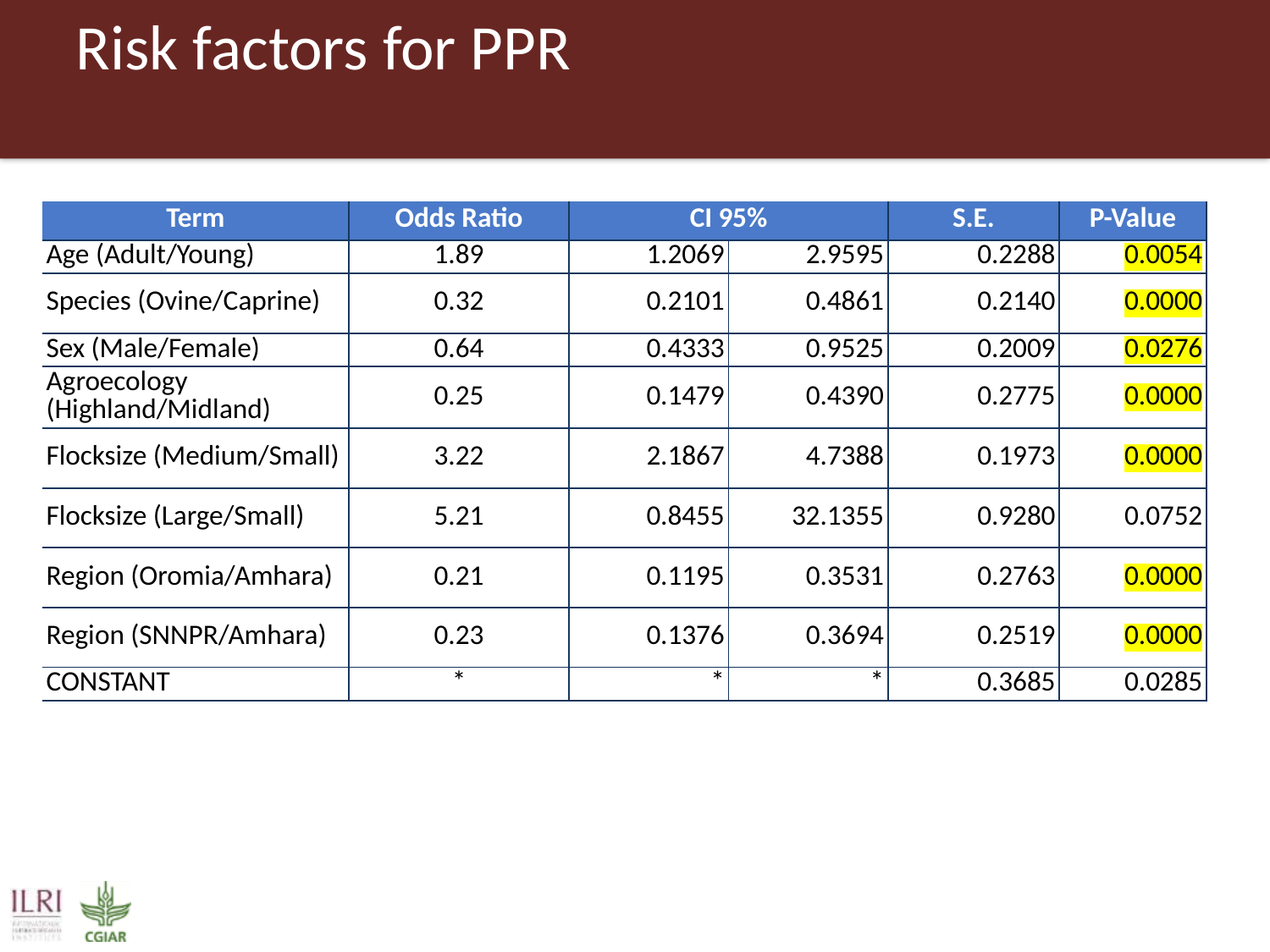

# Risk factors for PPR
| Term | Odds Ratio | CI 95% |  | S.E. | P-Value |
| --- | --- | --- | --- | --- | --- |
| Age (Adult/Young) | 1.89 | 1.2069 | 2.9595 | 0.2288 | 0.0054 |
| Species (Ovine/Caprine) | 0.32 | 0.2101 | 0.4861 | 0.2140 | 0.0000 |
| Sex (Male/Female) | 0.64 | 0.4333 | 0.9525 | 0.2009 | 0.0276 |
| Agroecology (Highland/Midland) | 0.25 | 0.1479 | 0.4390 | 0.2775 | 0.0000 |
| Flocksize (Medium/Small) | 3.22 | 2.1867 | 4.7388 | 0.1973 | 0.0000 |
| Flocksize (Large/Small) | 5.21 | 0.8455 | 32.1355 | 0.9280 | 0.0752 |
| Region (Oromia/Amhara) | 0.21 | 0.1195 | 0.3531 | 0.2763 | 0.0000 |
| Region (SNNPR/Amhara) | 0.23 | 0.1376 | 0.3694 | 0.2519 | 0.0000 |
| CONSTANT | \* | \* | \* | 0.3685 | 0.0285 |